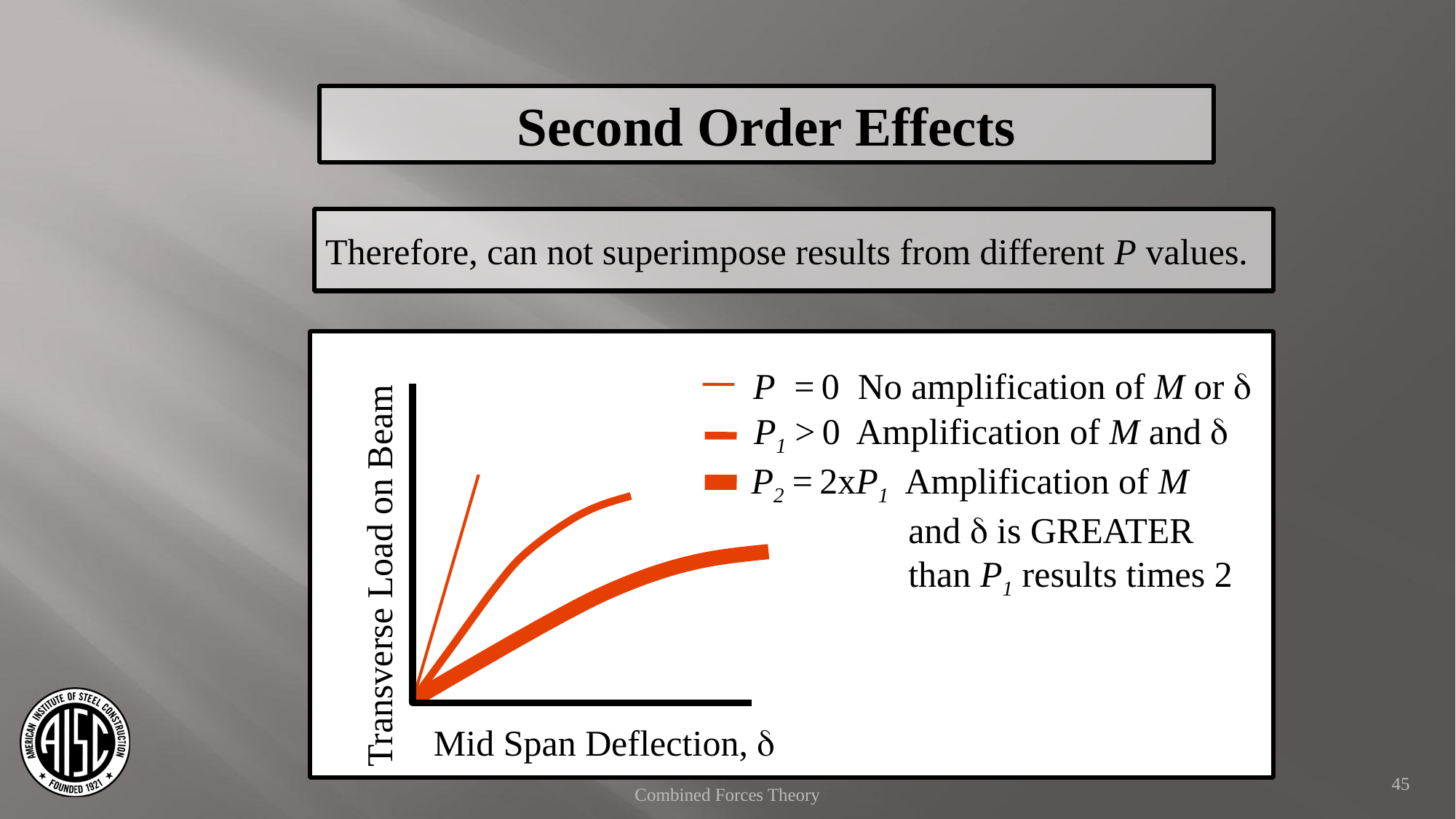

Second Order Effects
Therefore, can not superimpose results from different P values.

P	=	0  No amplification of M or δ

P1	>	0	Amplification of M and δ

P2	=	2xP1  Amplification of M 				and δ is GREATER 				than P1 results times 2

Transverse Load on Beam

Mid Span Deflection, δ
45
Combined Forces Theory